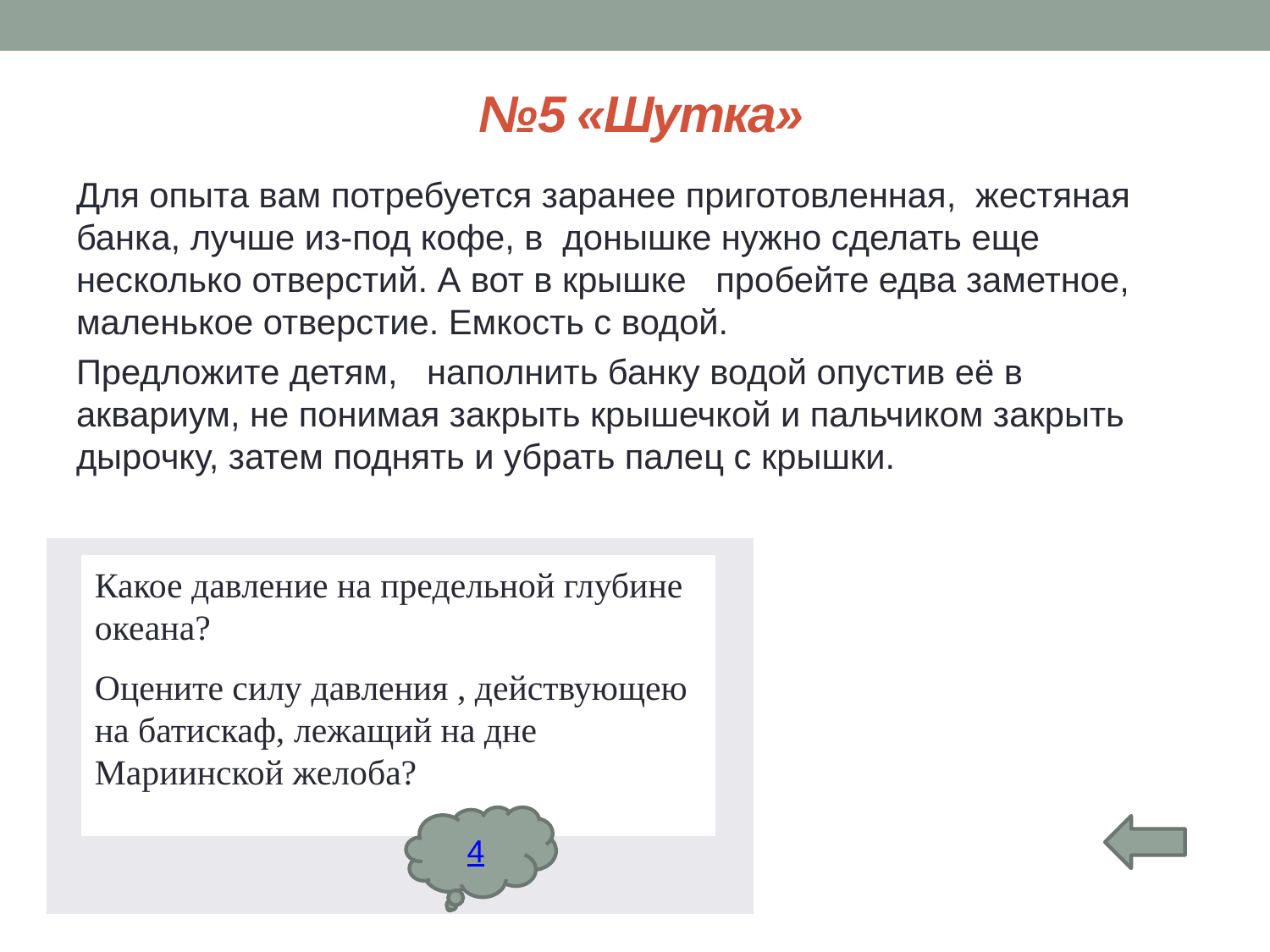

# №5 «Шутка»
Для опыта вам потребуется заранее приготовленная,  жестяная банка, лучше из-под кофе, в  донышке нужно сделать еще несколько отверстий. А вот в крышке   пробейте едва заметное, маленькое отверстие. Емкость с водой.
Предложите детям,   наполнить банку водой опустив её в аквариум, не понимая закрыть крышечкой и пальчиком закрыть дырочку, затем поднять и убрать палец с крышки.

Какое давление на предельной глубине океана?
Оцените силу давления , действующею  на батискаф, лежащий на дне Мариинской желоба?

4